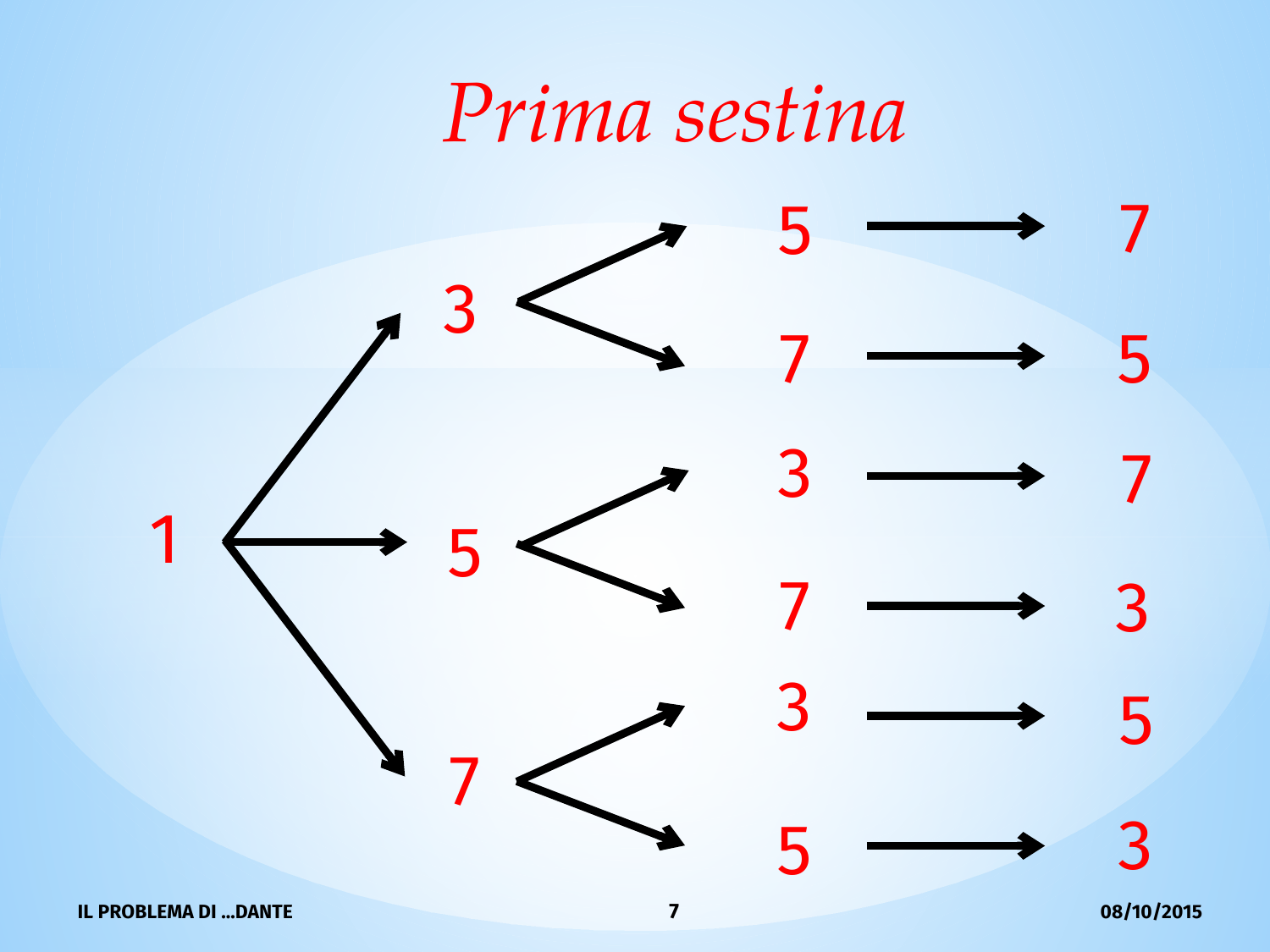

Prima sestina
7
5
3
5
7
3
7
1
5
7
3
3
5
7
3
5
IL PROBLEMA DI ...DANTE
7
08/10/2015